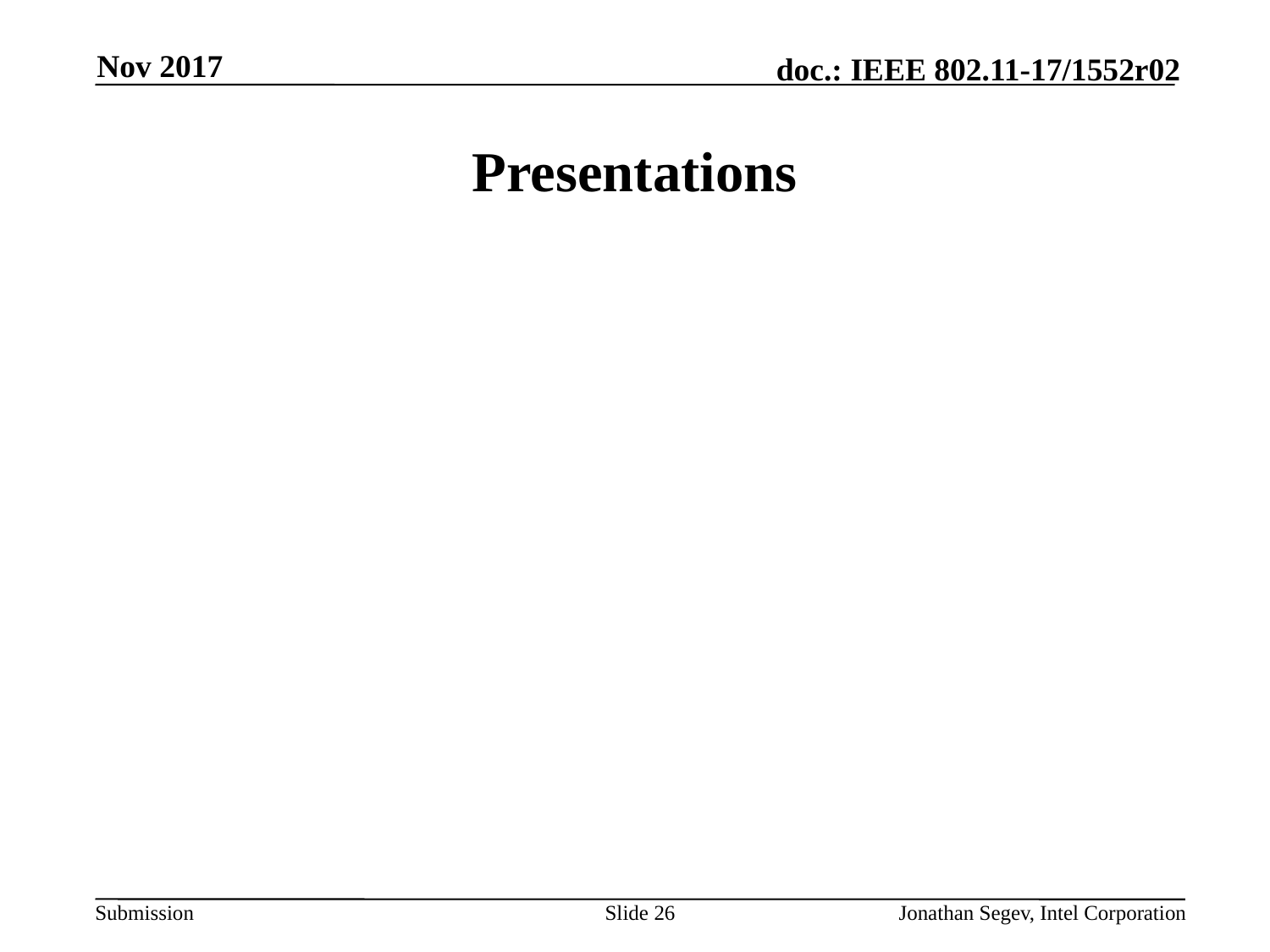

Nov 2017
# Presentations

Slide 26
Jonathan Segev, Intel Corporation